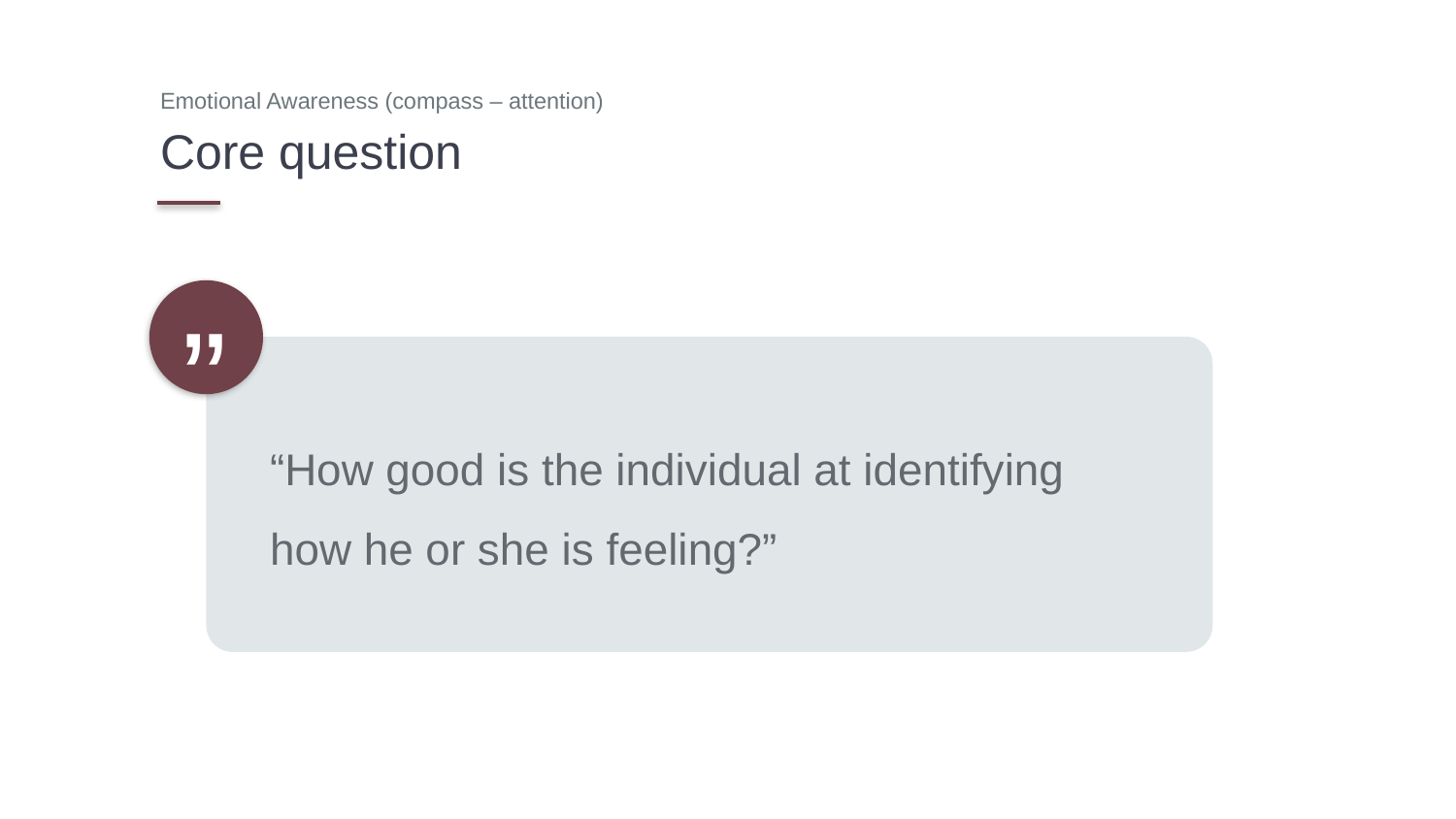

Emotional Awareness (compass – attention)
# Core question

”
“How good is the individual at identifying how he or she is feeling?”